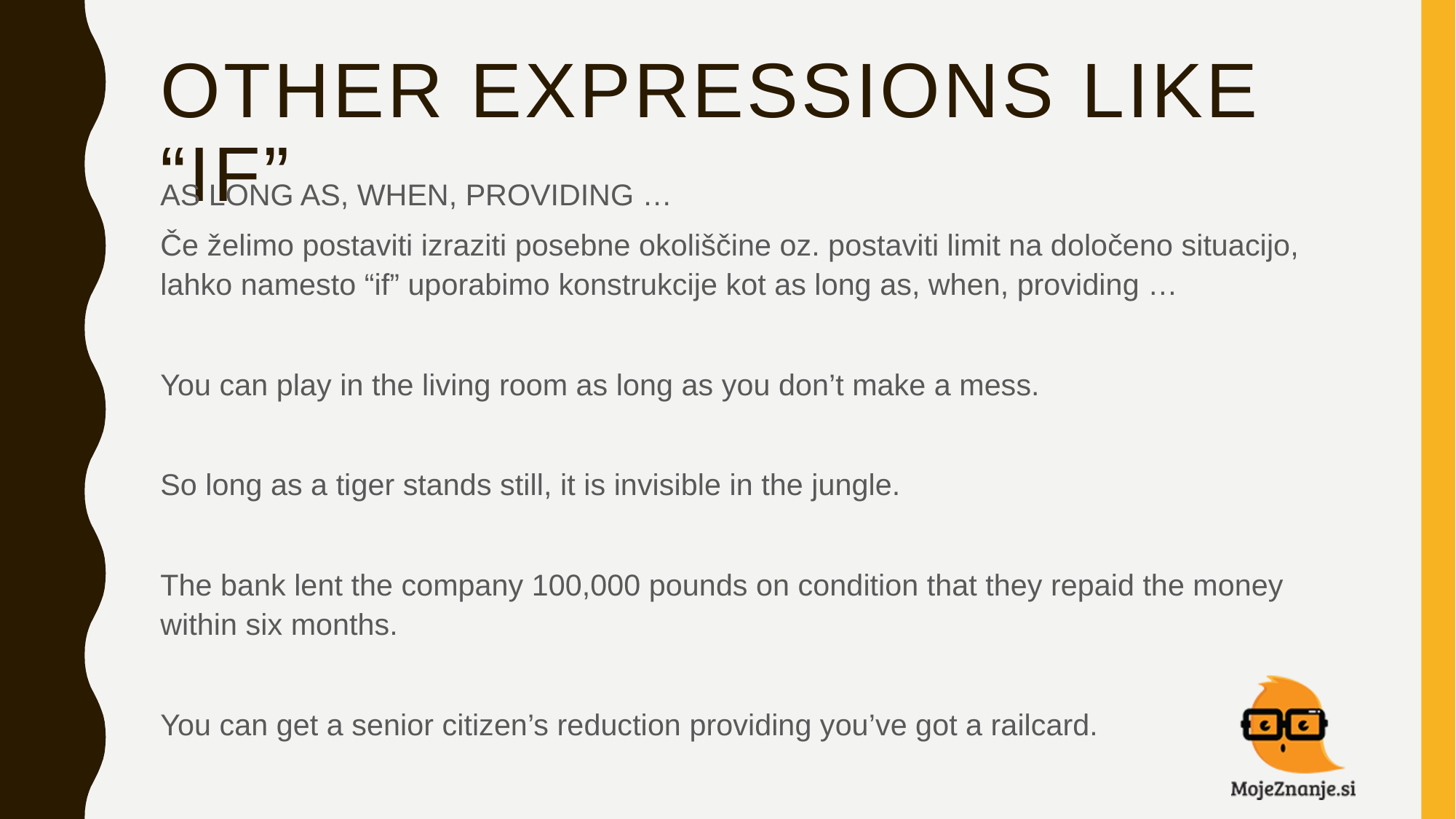

# OTHER EXPRESSIONS LIKE “IF”
AS LONG AS, WHEN, PROVIDING …
Če želimo postaviti izraziti posebne okoliščine oz. postaviti limit na določeno situacijo, lahko namesto “if” uporabimo konstrukcije kot as long as, when, providing …

You can play in the living room as long as you don’t make a mess.

So long as a tiger stands still, it is invisible in the jungle.

The bank lent the company 100,000 pounds on condition that they repaid the money within six months.

You can get a senior citizen’s reduction providing you’ve got a railcard.